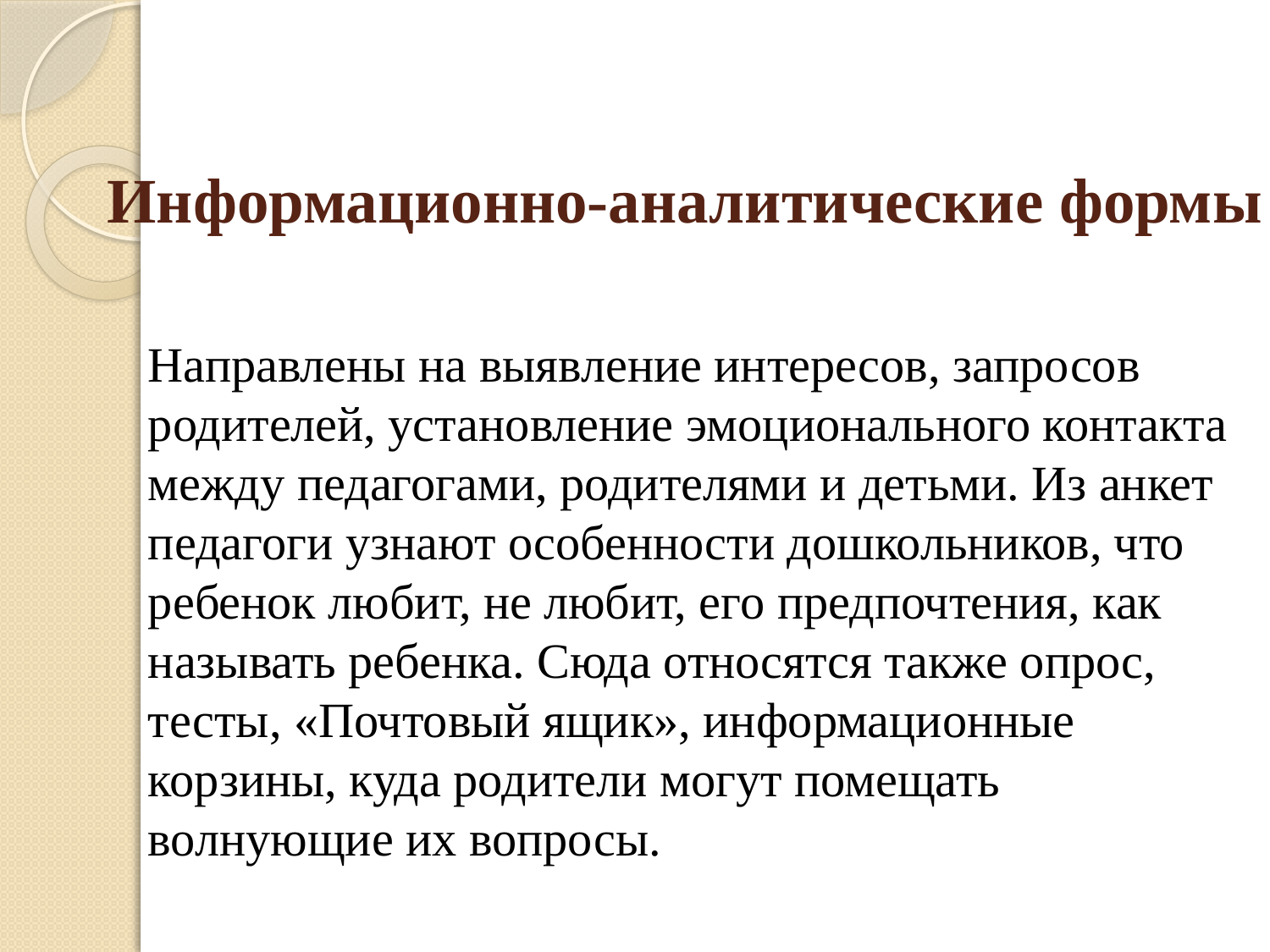

# Информационно-аналитические формы
	Направлены на выявление интересов, запросов родителей, установление эмоционального контакта между педагогами, родителями и детьми. Из анкет педагоги узнают особенности дошкольников, что ребенок любит, не любит, его предпочтения, как называть ребенка. Сюда относятся также опрос, тесты, «Почтовый ящик», информационные корзины, куда родители могут помещать волнующие их вопросы.